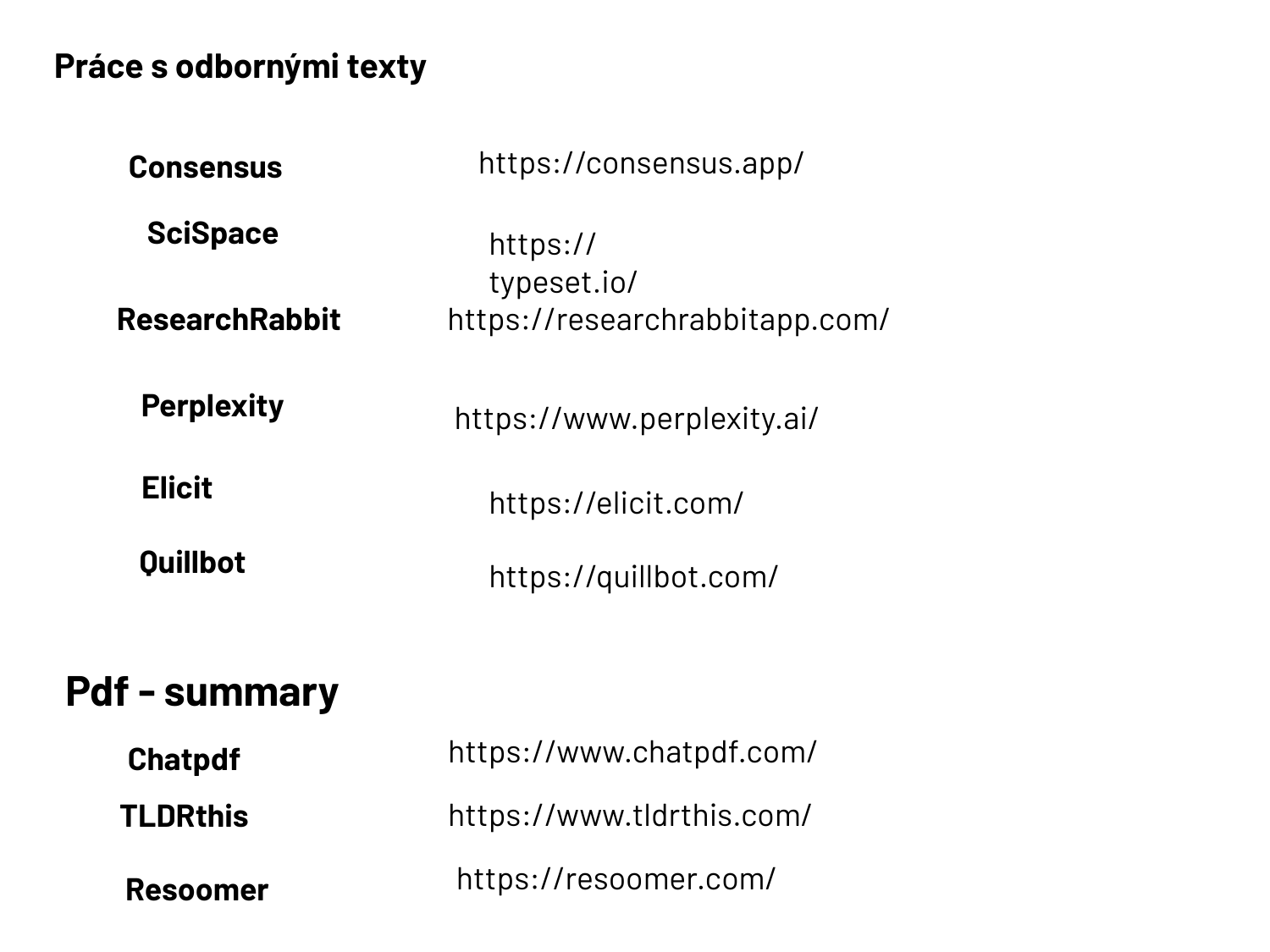

# Práce s odbornými texty
https://consensus.app/
Consensus
SciSpace
https://typeset.io/
ResearchRabbit
https://researchrabbitapp.com/
Perplexity
https://www.perplexity.ai/
Elicit
https://elicit.com/
Quillbot
https://quillbot.com/
Pdf - summary
https://www.chatpdf.com/
Chatpdf
https://www.tldrthis.com/
TLDRthis
https://resoomer.com/
Resoomer